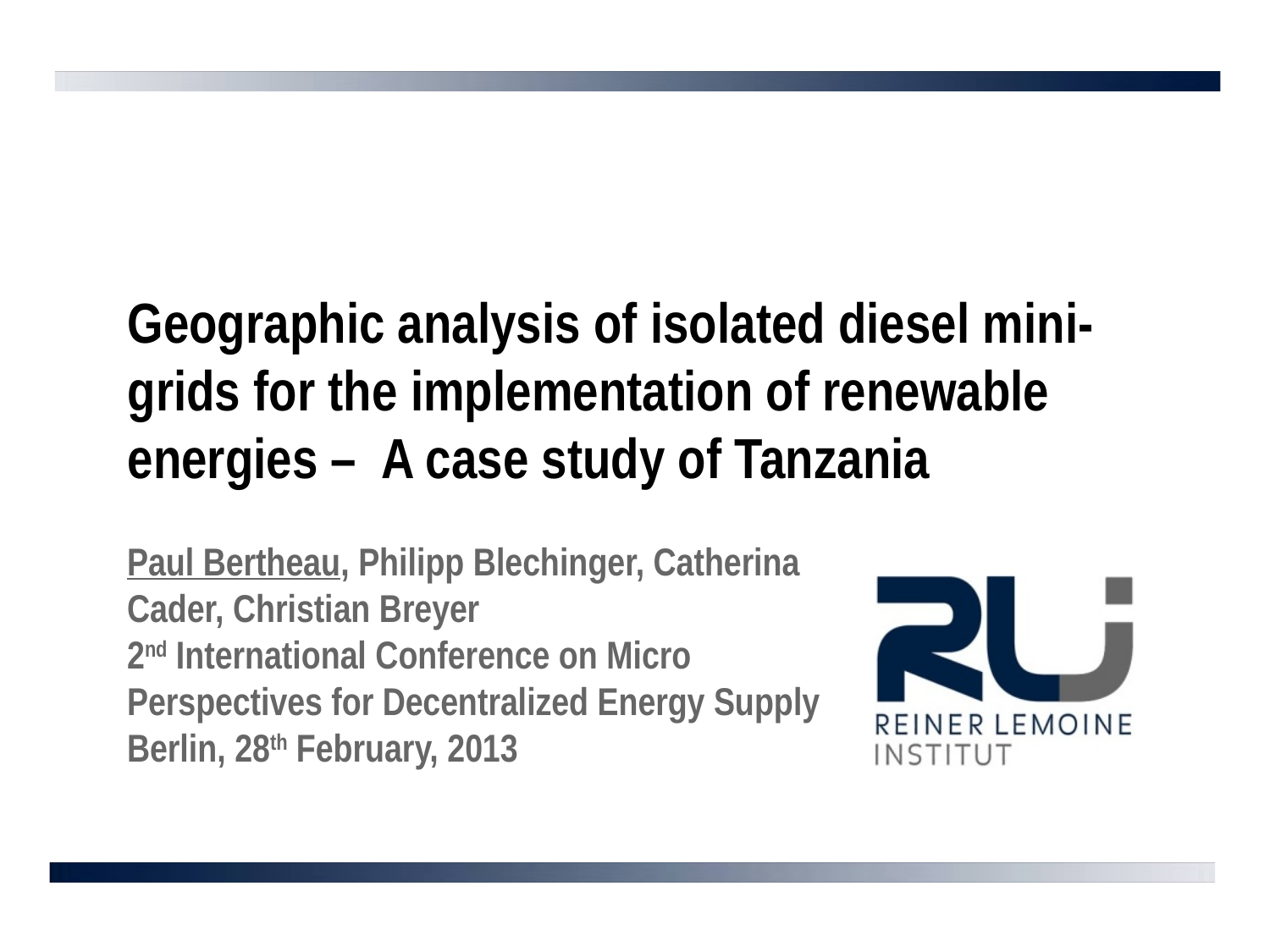

# Geographic analysis of isolated diesel mini-grids for the implementation of renewable energies –  A case study of Tanzania
Paul Bertheau, Philipp Blechinger, Catherina Cader, Christian Breyer
2nd International Conference on Micro Perspectives for Decentralized Energy Supply
Berlin, 28th February, 2013